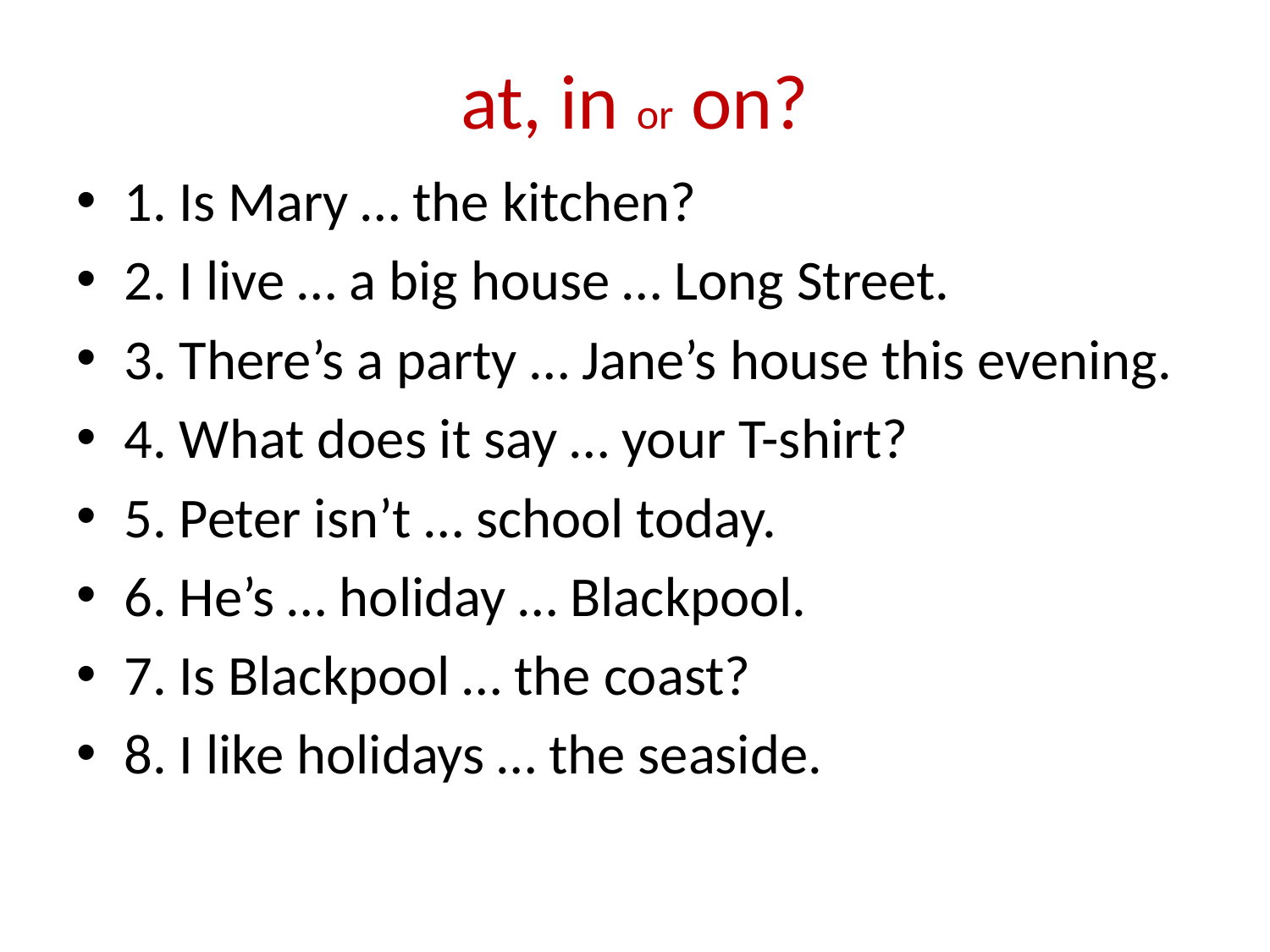

# at, in or on?
1. Is Mary … the kitchen?
2. I live … a big house … Long Street.
3. There’s a party … Jane’s house this evening.
4. What does it say … your T-shirt?
5. Peter isn’t … school today.
6. He’s … holiday … Blackpool.
7. Is Blackpool … the coast?
8. I like holidays … the seaside.